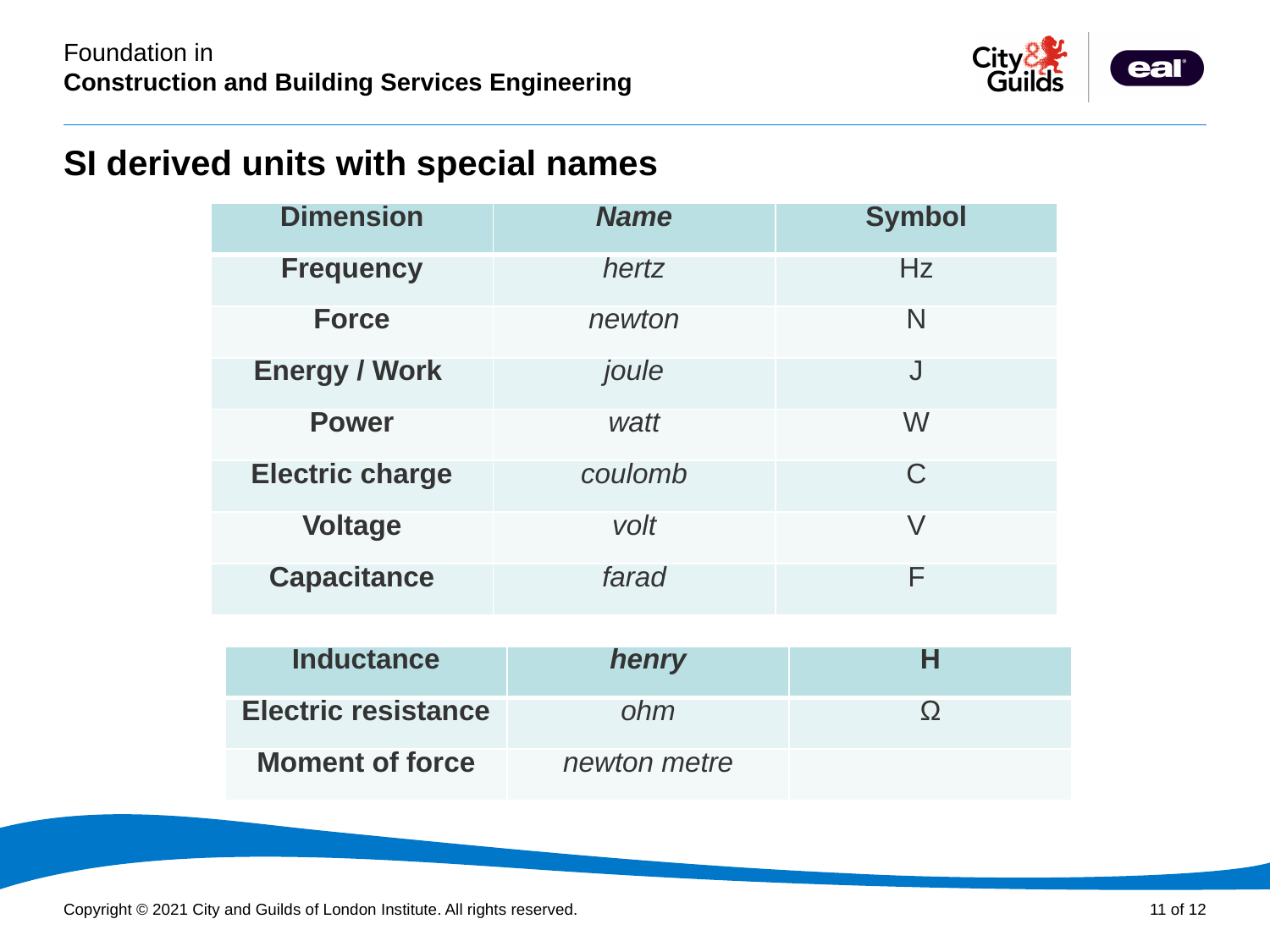

# SI derived units with special names
| Dimension | Name | Symbol |
| --- | --- | --- |
| Frequency | hertz | Hz |
| Force | newton | N |
| Energy / Work | joule | J |
| Power | watt | W |
| Electric charge | coulomb | C |
| Voltage | volt | V |
| Capacitance | farad | F |
| Inductance | henry | H |
| --- | --- | --- |
| Electric resistance | ohm | Ω |
| Moment of force | newton metre |  |